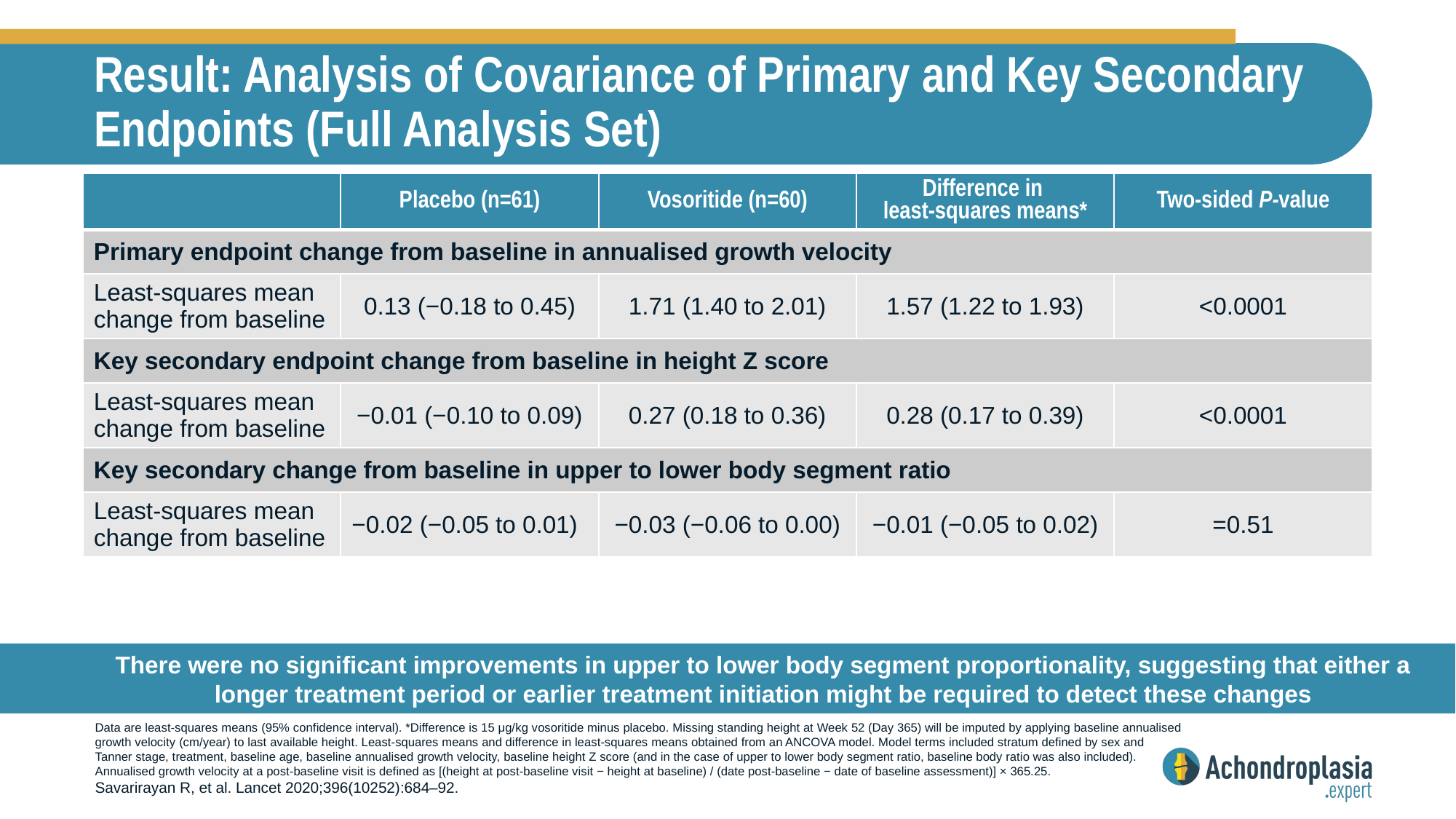

# Result: Analysis of Covariance of Primary and Key Secondary Endpoints (Full Analysis Set)
|  | Placebo (n=61) | Vosoritide (n=60) | Difference in least-squares means\* | Two-sided P-value |
| --- | --- | --- | --- | --- |
| Primary endpoint change from baseline in annualised growth velocity |  |  |  |  |
| Least-squares mean change from baseline | 0.13 (−0.18 to 0.45) | 1.71 (1.40 to 2.01) | 1.57 (1.22 to 1.93) | <0.0001 |
| Key secondary endpoint change from baseline in height Z score |  |  |  |  |
| Least-squares mean change from baseline | −0.01 (−0.10 to 0.09) | 0.27 (0.18 to 0.36) | 0.28 (0.17 to 0.39) | <0.0001 |
| Key secondary change from baseline in upper to lower body segment ratio |  |  |  |  |
| Least-squares mean change from baseline | −0.02 (−0.05 to 0.01) | −0.03 (−0.06 to 0.00) | −0.01 (−0.05 to 0.02) | =0.51 |
There were no significant improvements in upper to lower body segment proportionality, suggesting that either a longer treatment period or earlier treatment initiation might be required to detect these changes
Data are least-squares means (95% confidence interval). *Difference is 15 μg/kg vosoritide minus placebo. Missing standing height at Week 52 (Day 365) will be imputed by applying baseline annualised growth velocity (cm/year) to last available height. Least-squares means and difference in least-squares means obtained from an ANCOVA model. Model terms included stratum defined by sex and
Tanner stage, treatment, baseline age, baseline annualised growth velocity, baseline height Z score (and in the case of upper to lower body segment ratio, baseline body ratio was also included).
Annualised growth velocity at a post-baseline visit is defined as [(height at post-baseline visit − height at baseline) / (date post-baseline − date of baseline assessment)] × 365.25.
Savarirayan R, et al. Lancet 2020;396(10252):684–92.